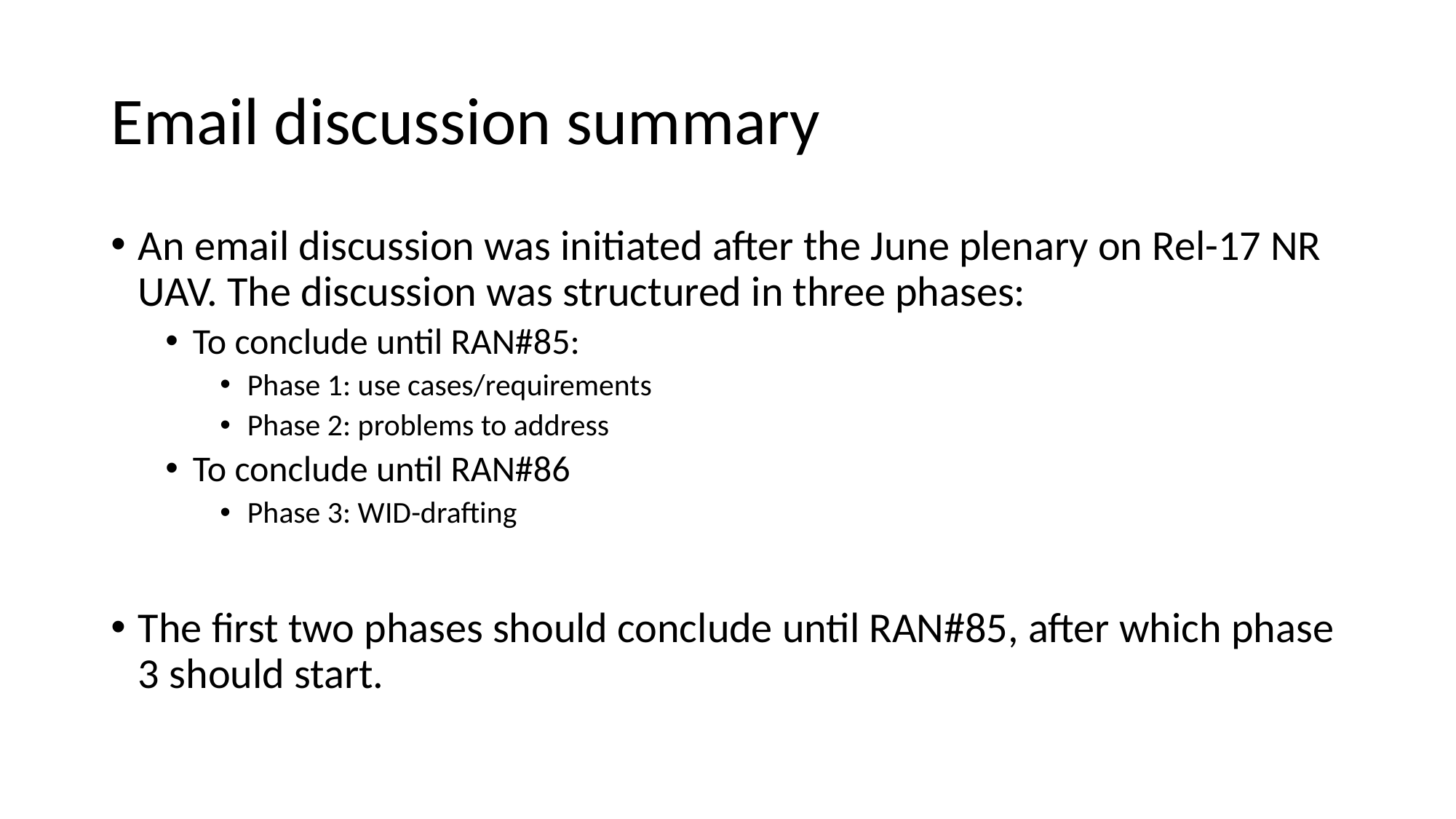

# Email discussion summary
An email discussion was initiated after the June plenary on Rel-17 NR UAV. The discussion was structured in three phases:
To conclude until RAN#85:
Phase 1: use cases/requirements
Phase 2: problems to address
To conclude until RAN#86
Phase 3: WID-drafting

The first two phases should conclude until RAN#85, after which phase 3 should start.